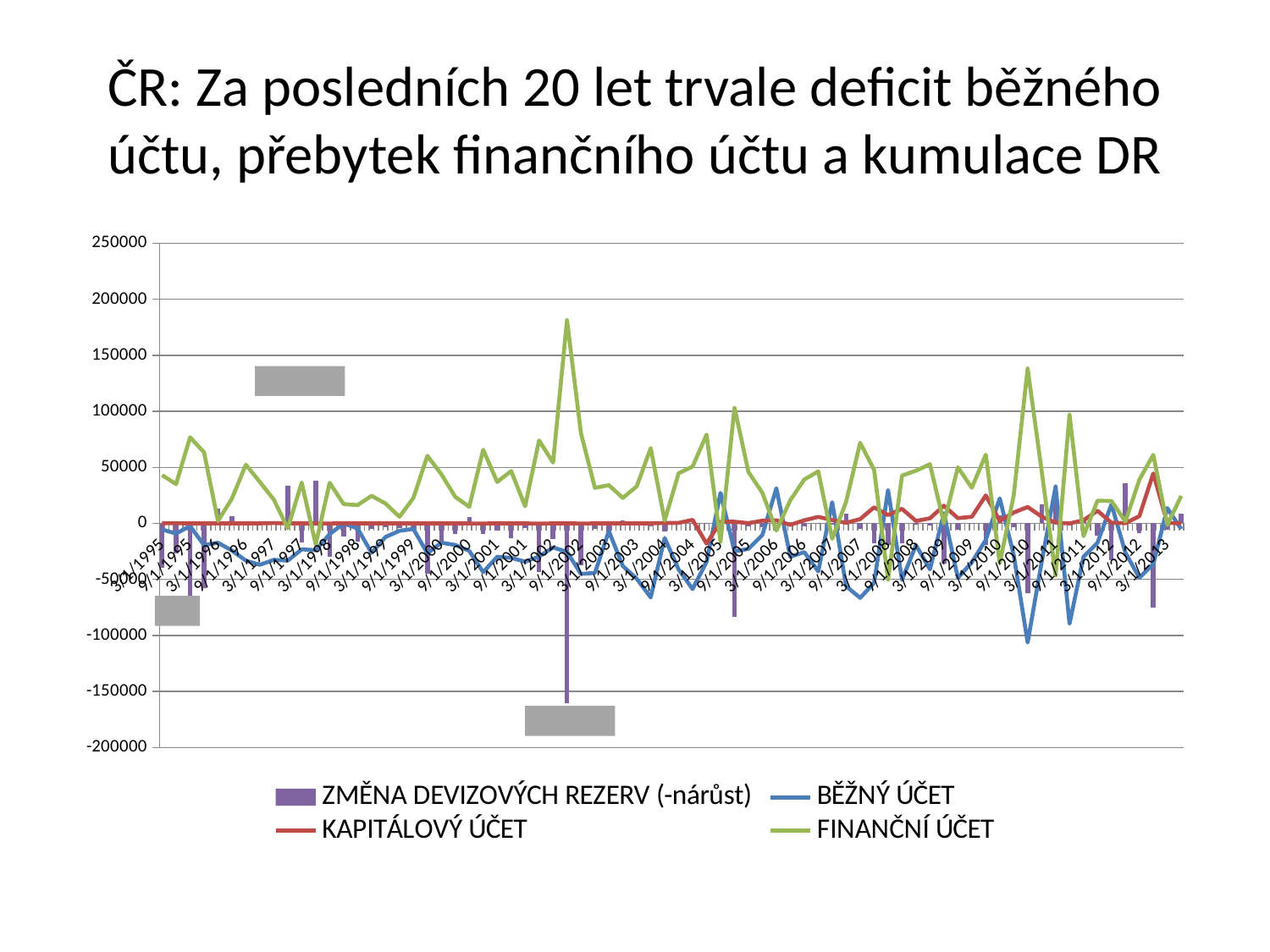

# ČR: Za posledních 20 let trvale deficit běžného účtu, přebytek finančního účtu a kumulace DR

### Chart

| Category | ZMĚNA DEVIZOVÝCH REZERV (-nárůst) | BĚŽNÝ ÚČET | KAPITÁLOVÝ ÚČET | FINANČNÍ ÚČET |
|---|---|---|---|---|
| 41455 | 8341.6 | -5084.7 | 106.9 | 24551.2 |
| 41364 | -5965.2 | 13663.2 | 389.4 | -1303.0 |
| 41274 | -75502.4 | -36349.2 | 44541.2 | 61154.8 |
| 41182 | -8321.0 | -48558.9 | 6408.4 | 39009.3 |
| 41090 | 35982.2 | -26135.4 | 177.0 | 1664.9 |
| 40999 | -32632.2 | 17025.9 | 570.7 | 19987.0 |
| 40908 | -11134.3 | -17317.0 | 11281.7 | 20302.2 |
| 40816 | 3698.6 | -29900.8 | 2809.0 | -11435.7 |
| 40724 | -2123.1 | -89652.3 | -43.4 | 97022.4 |
| 40633 | 26788.7 | 32911.2 | 680.5 | -46445.3 |
| 40543 | 17001.1 | -34499.5 | 6033.2 | 46874.8 |
| 40451 | -62089.9 | -106367.1 | 14619.8 | 138239.7 |
| 40359 | -3148.4 | -28084.5 | 9683.5 | 24864.1 |
| 40268 | 6812.1 | 22307.3 | 2188.3 | -35725.0 |
| 40178 | -19121.6 | -14786.3 | 24913.3 | 61331.1 |
| 40086 | 666.9 | -34815.9 | 5848.9 | 31762.7 |
| 39994 | -6017.2 | -48748.3 | 4678.9 | 50025.6 |
| 39903 | -36174.6 | 9070.0 | 15792.1 | 56.8 |
| 39813 | -1770.2 | -41060.6 | 4529.9 | 52823.5 |
| 39721 | -1434.5 | -19490.0 | 2125.4 | 47004.7 |
| 39629 | -17517.6 | -50466.9 | 12967.4 | 42631.4 |
| 39538 | -19389.0 | 29765.3 | 7446.4 | -50217.9 |
| 39447 | -18137.3 | -53080.6 | 14332.3 | 47744.9 |
| 39355 | -5242.6 | -66558.0 | 3849.2 | 71941.3 |
| 39263 | 8525.2 | -56133.0 | 482.3 | 19412.8 |
| 39172 | -811.8 | 18911.4 | 2980.0 | -13793.8 |
| 39082 | 53.6 | -42921.2 | 5804.6 | 46365.6 |
| 38990 | -2511.7 | -25698.6 | 2785.2 | 39194.9 |
| 38898 | 1048.2 | -29831.1 | -1326.1 | 20671.7 |
| 38807 | -664.5 | 31369.0 | 2662.3 | -6398.2 |
| 38717 | -3251.0 | -10302.7 | 2411.7 | 27188.7 |
| 38625 | -2681.1 | -22757.3 | 215.3 | 45833.2 |
| 38533 | -83675.9 | -25007.6 | 1465.0 | 103351.9 |
| 38442 | -3243.6 | 27216.5 | 1408.5 | -16417.4 |
| 38352 | -516.8 | -34436.8 | -18118.1 | 79230.0 |
| 38260 | -608.6 | -58690.9 | 3128.6 | 50721.0 |
| 38168 | 1201.8 | -41253.2 | 465.4 | 44800.7 |
| 38077 | -6858.6 | -13074.8 | 337.6 | 2560.3 |
| 37986 | -2497.4 | -66136.1 | -17.1 | 67232.7 |
| 37894 | -658.9 | -49505.4 | 10.8 | 33031.3 |
| 37802 | 2548.6 | -38116.5 | -36.3 | 22732.4 |
| 37711 | -12295.7 | -6856.6 | -39.6 | 34097.1 |
| 37621 | -5230.0 | -44239.9 | -23.2 | 31696.4 |
| 37529 | -37280.0 | -45172.5 | -143.6 | 80497.9 |
| 37437 | -160495.0 | -25416.4 | 25.4 | 181338.5 |
| 37346 | -13940.0 | -21549.3 | 22.0 | 54294.6 |
| 37256 | -43265.9 | -29596.1 | -252.1 | 74008.2 |
| 37164 | -4173.4 | -34256.6 | -13.1 | 15236.8 |
| 37072 | -12933.2 | -30799.3 | -22.5 | 46693.7 |
| 36981 | -6780.5 | -29826.3 | -43.0 | 36911.2 |
| 36891 | -9602.1 | -43655.2 | -68.8 | 65708.5 |
| 36799 | 5369.3 | -24568.9 | -72.8 | 14818.9 |
| 36707 | -9396.0 | -19372.8 | -2.3 | 23624.5 |
| 36616 | -17964.0 | -17280.2 | -54.3 | 43894.7 |
| 36525 | -45255.4 | -26746.9 | -16.0 | 60257.8 |
| 36433 | -4008.8 | -5011.6 | 3.7 | 22645.1 |
| 36341 | -4437.5 | -6621.6 | -30.5 | 5908.2 |
| 36250 | -3435.0 | -12216.3 | -30.4 | 17753.3 |
| 36160 | -4665.0 | -26353.2 | 17.1 | 24558.2 |
| 36068 | -16530.0 | -4458.9 | -7.4 | 16288.2 |
| 35976 | -11455.1 | -88.4 | 166.6 | 17254.7 |
| 35885 | -29964.9 | -9591.5 | -110.5 | 36223.4 |
| 35795 | 38200.1 | -23963.9 | 6.9 | -18921.4 |
| 35703 | -16901.8 | -23226.8 | 4.8 | 36411.8 |
| 35611 | 33630.2 | -33270.7 | -23.2 | -4390.3 |
| 35520 | 1111.5 | -32575.8 | 327.4 | 21219.0 |
| 35430 | 802.8 | -37023.9 | -1.3 | 36940.0 |
| 35338 | 1592.9 | -33254.7 | 6.7 | 52374.5 |
| 35246 | 6803.3 | -24239.6 | 10.6 | 22063.3 |
| 35155 | 13276.1 | -17350.6 | -0.4 | 2204.7 |
| 35064 | -58132.1 | -19387.3 | 33.5 | 63429.5 |
| 34972 | -73523.8 | -2374.7 | 7.6 | 76827.5 |
| 34880 | -26572.0 | -9075.5 | 100.7 | 35003.1 |
| 34789 | -39687.8 | -5493.8 | 37.3 | 43028.4 |